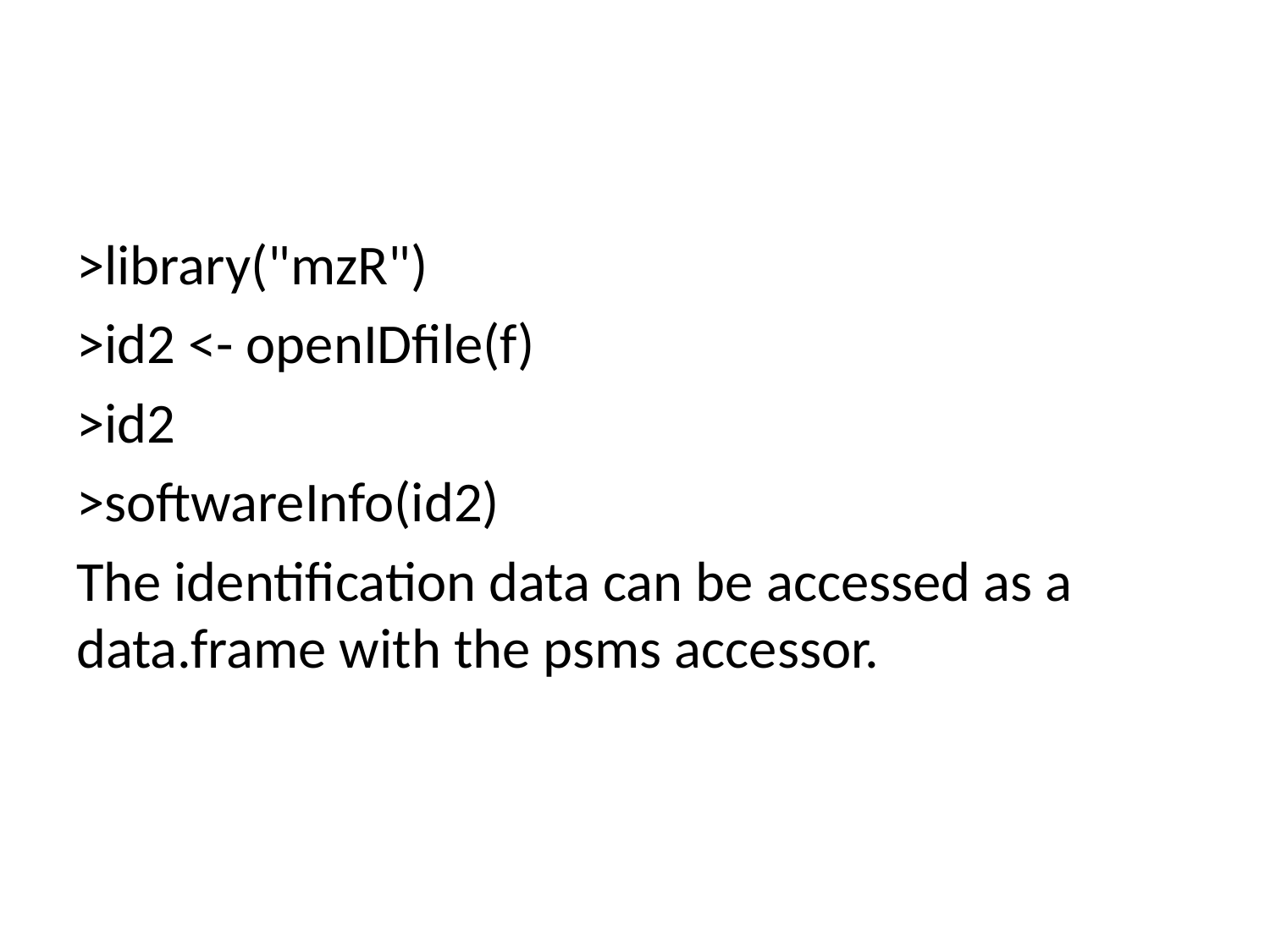

#
>library("mzR")
>id2 <- openIDfile(f)
>id2
>softwareInfo(id2)
The identification data can be accessed as a data.frame with the psms accessor.